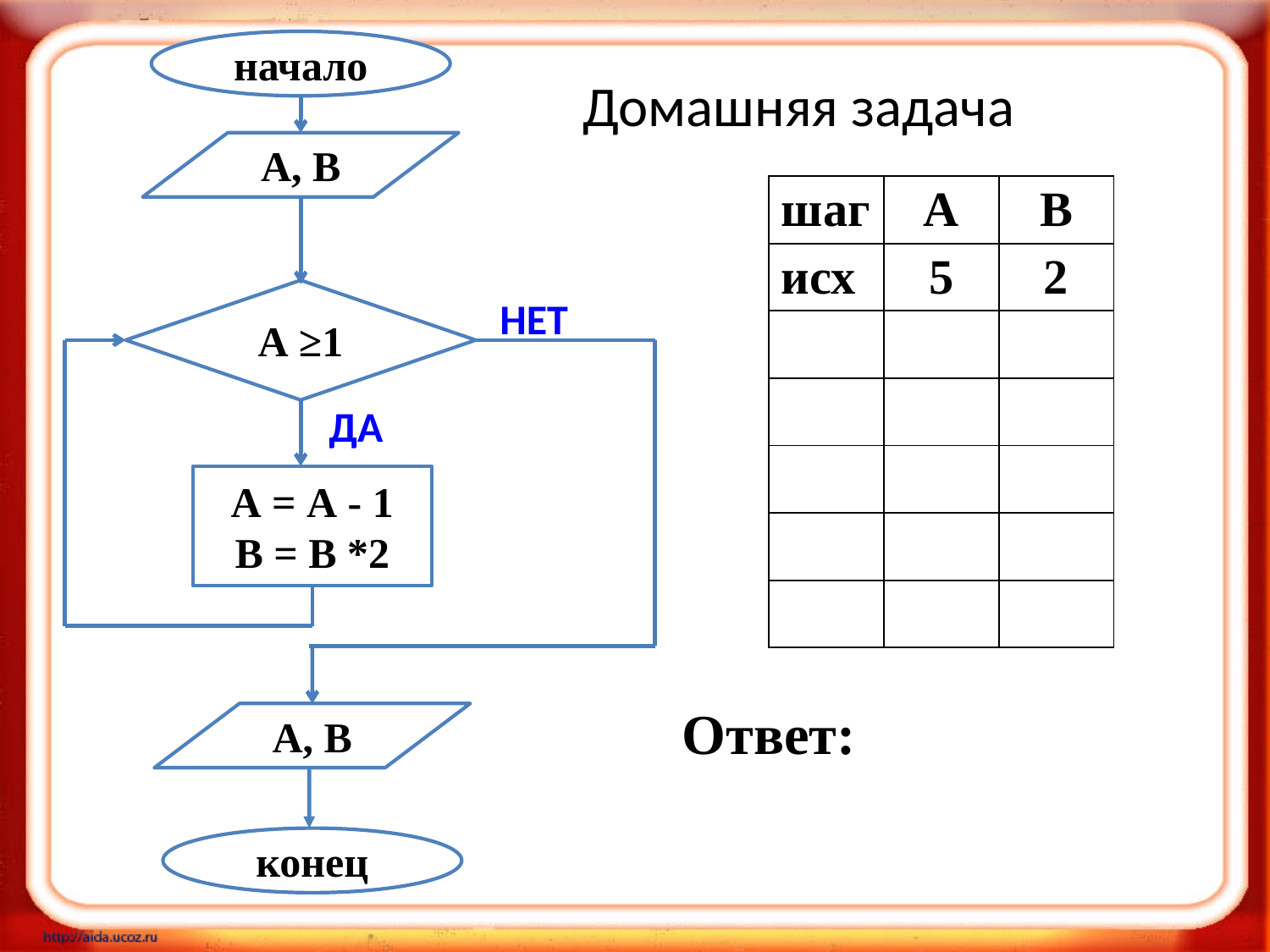

начало
Домашняя задача
А, В
| шаг | А | В |
| --- | --- | --- |
| исх | 5 | 2 |
|  |  |  |
|  |  |  |
|  |  |  |
|  |  |  |
|  |  |  |
НЕТ
А ≥1
ДА
А = А - 1
В = В *2
Ответ:
А, В

конец